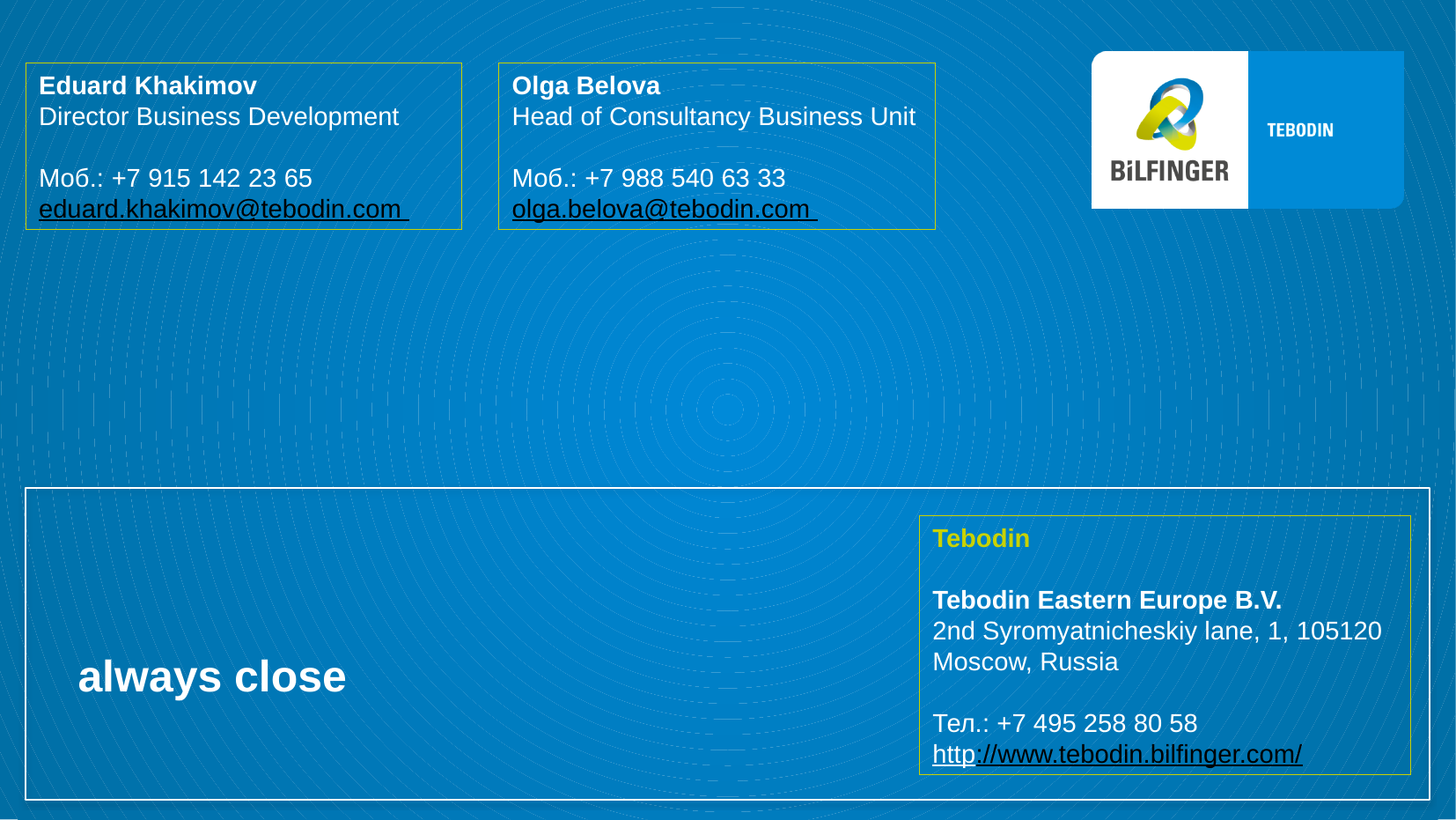

Eduard Khakimov
Director Business Development
Моб.: +7 915 142 23 65
eduard.khakimov@tebodin.com
Olga Belova
Head of Consultancy Business Unit
Моб.: +7 988 540 63 33
olga.belova@tebodin.com
Tebodin
Tebodin Eastern Europe B.V.
2nd Syromyatnicheskiy lane, 1, 105120 Moscow, Russia
Тел.: +7 495 258 80 58
http://www.tebodin.bilfinger.com/
# always close